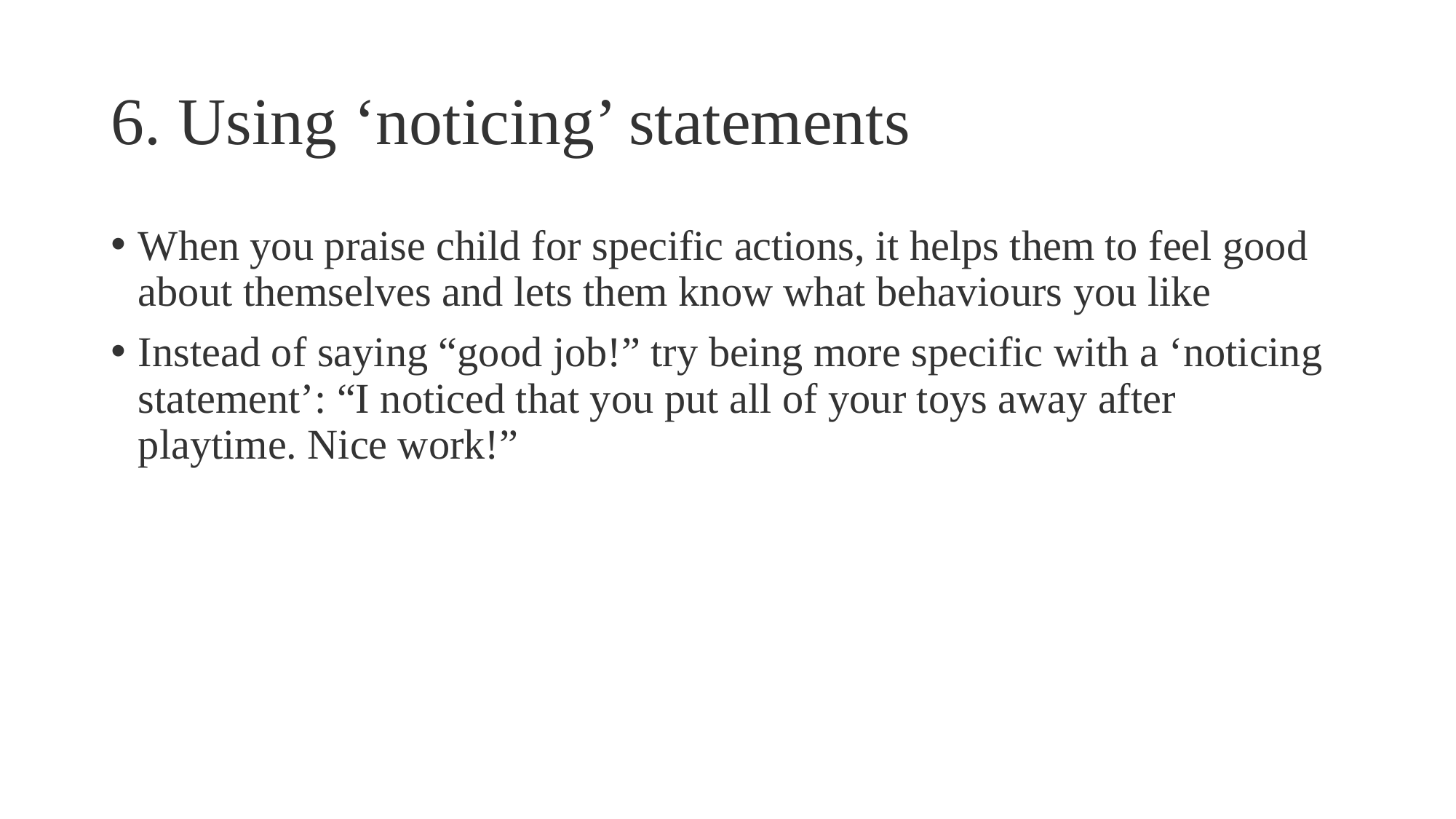

# 6. Using ‘noticing’ statements
When you praise child for specific actions, it helps them to feel good about themselves and lets them know what behaviours you like
Instead of saying “good job!” try being more specific with a ‘noticing statement’: “I noticed that you put all of your toys away after playtime. Nice work!”